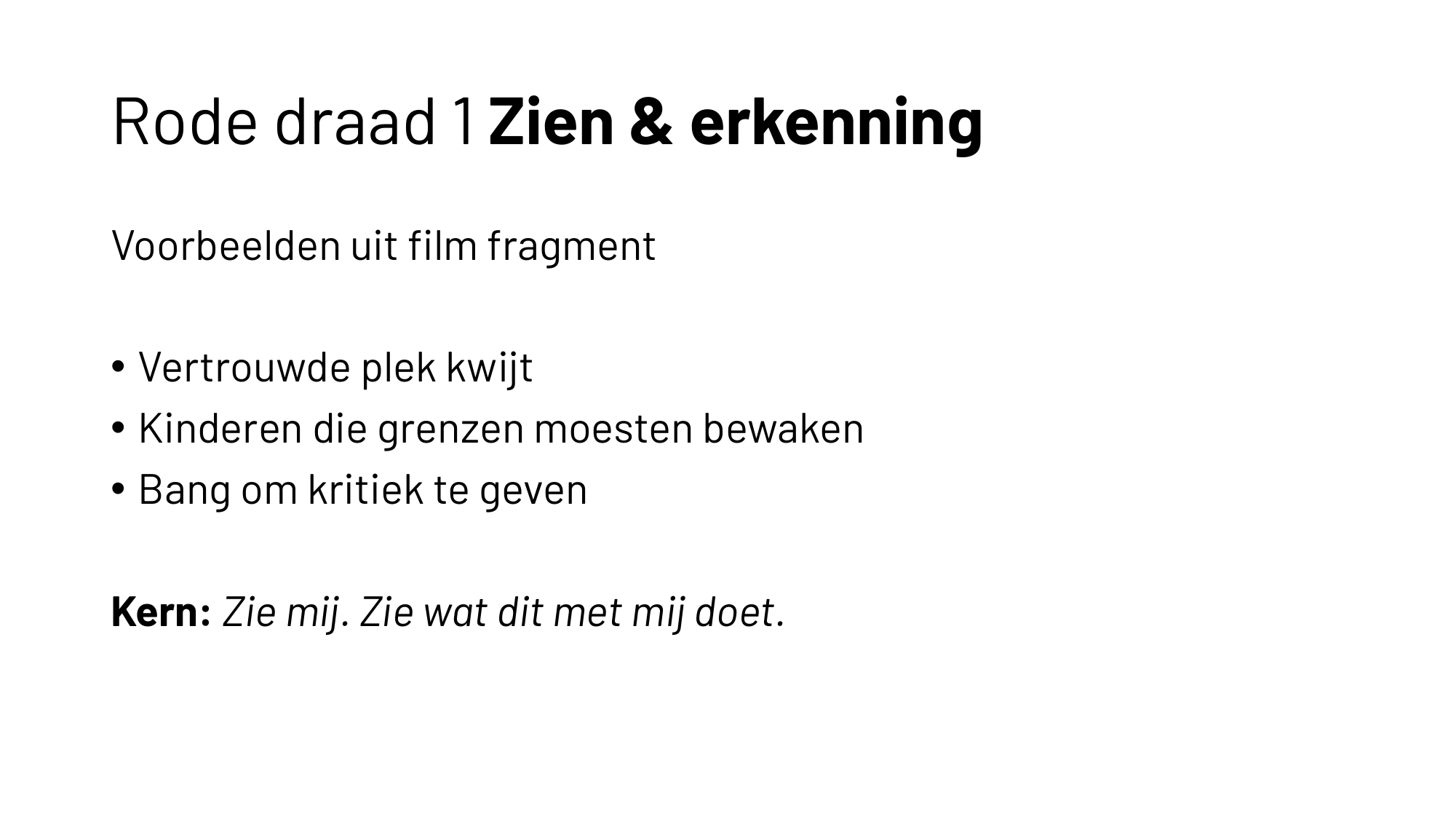

# Rode draad 1 Zien & erkenning
Voorbeelden uit film fragment

Vertrouwde plek kwijt
Kinderen die grenzen moesten bewaken
Bang om kritiek te geven

Kern: Zie mij. Zie wat dit met mij doet.